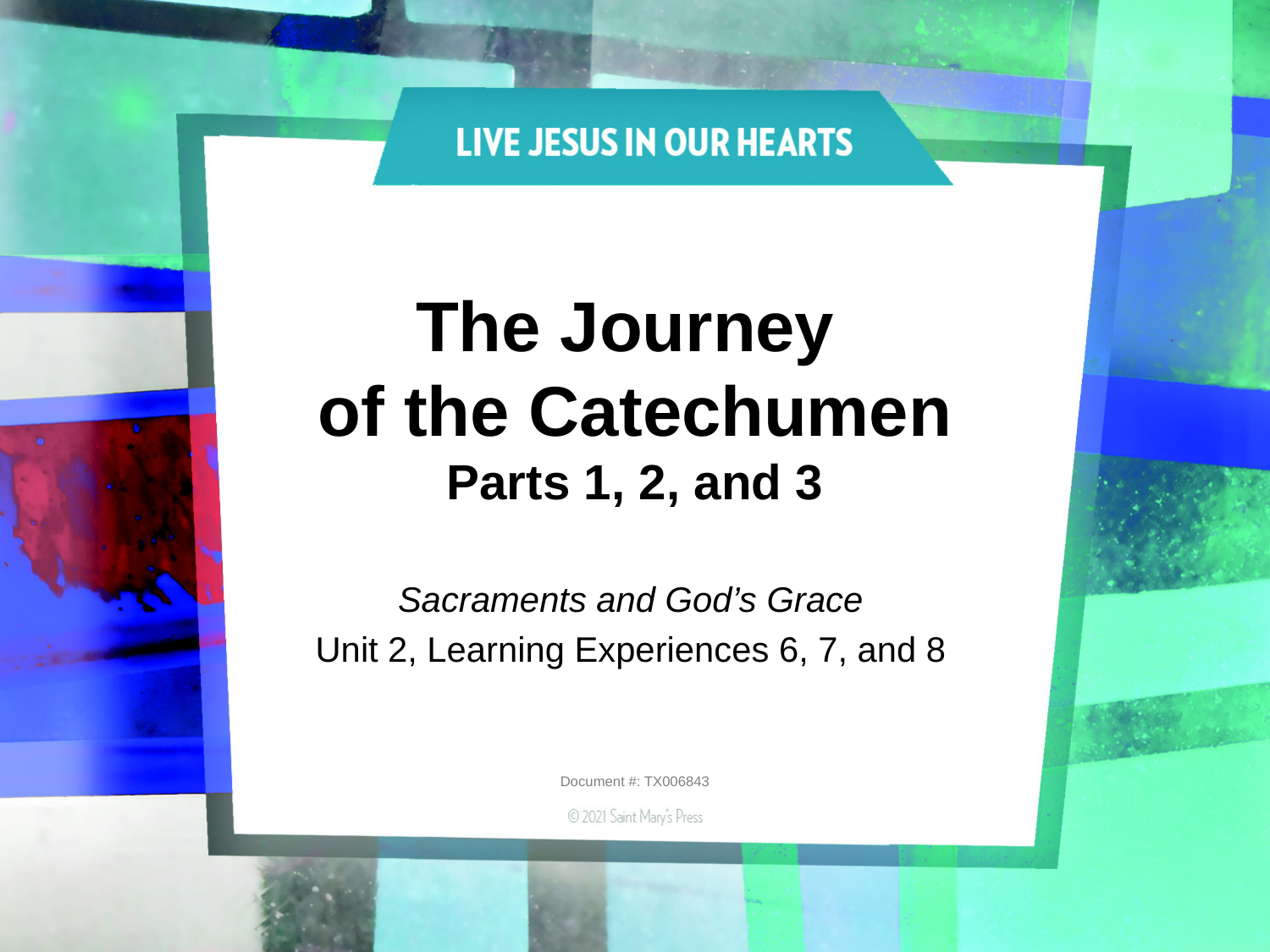

# The Journey of the Catechumen Parts 1, 2, and 3
Sacraments and God’s Grace
Unit 2, Learning Experiences 6, 7, and 8
Document #: TX006843